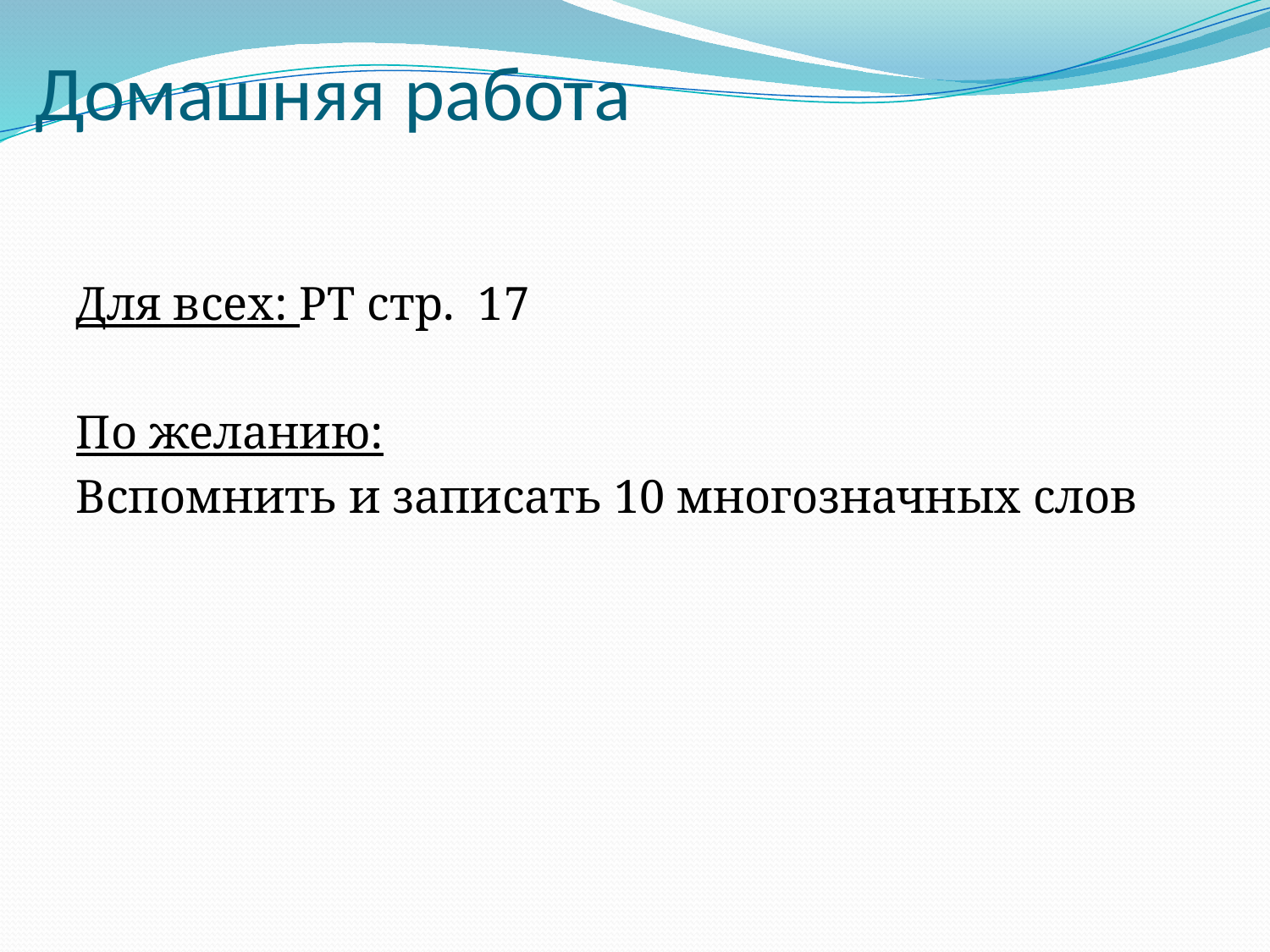

# Домашняя работа
Для всех: РТ стр.  17

По желанию:
Вспомнить и записать 10 многозначных слов